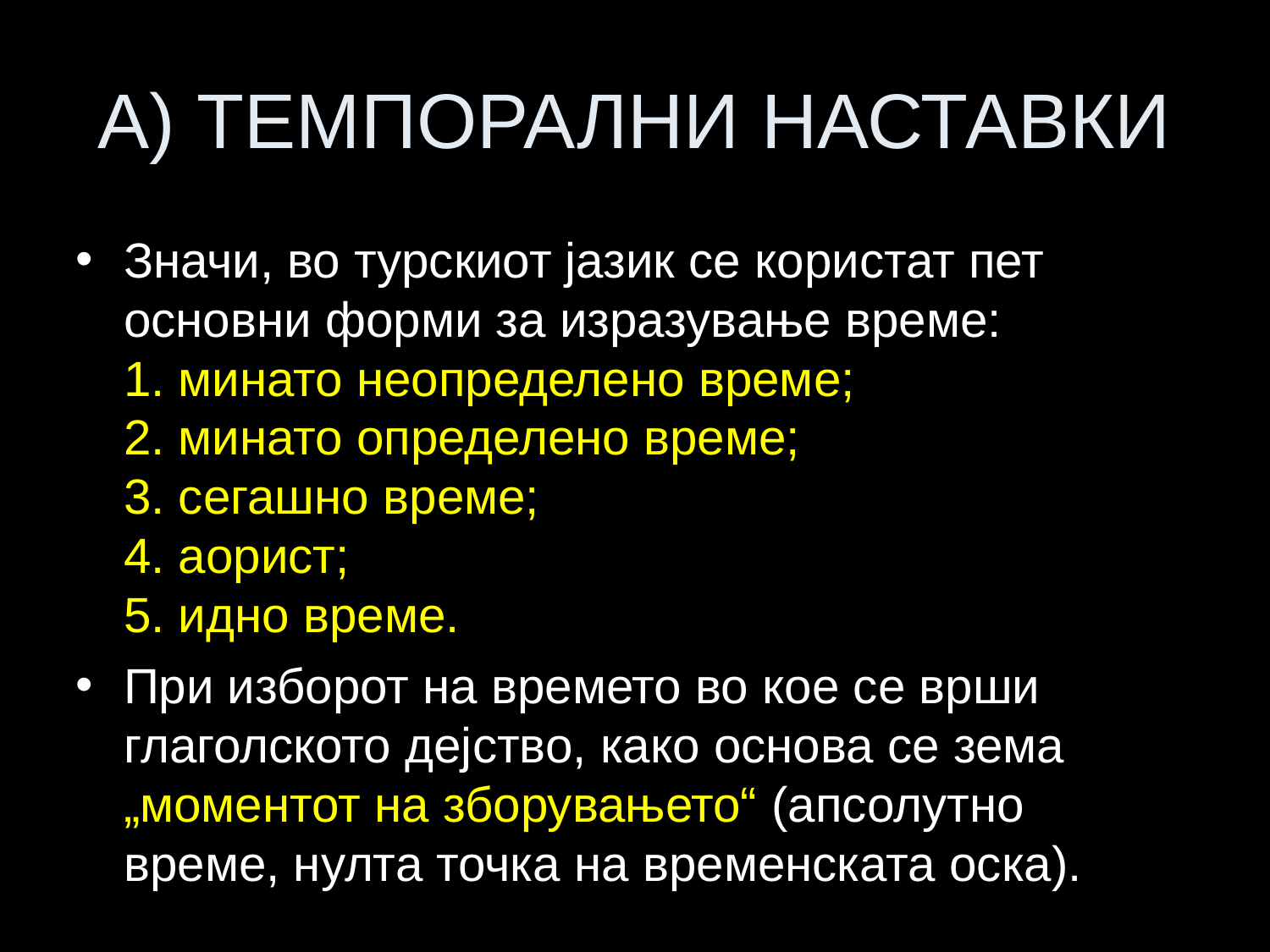

# A) ТЕМПОРАЛНИ НАСТАВКИ
Значи, во турскиот јазик се користат пет основни форми за изразување време:
1. минато неопределено време;
2. минато определено време;
3. сегашно време;
4. аорист;
5. идно време.
При изборот на времето во кое се врши глаголското дејство, како основа се зема „моментот на зборувањето“ (апсолутно време, нулта точка на временската оска).